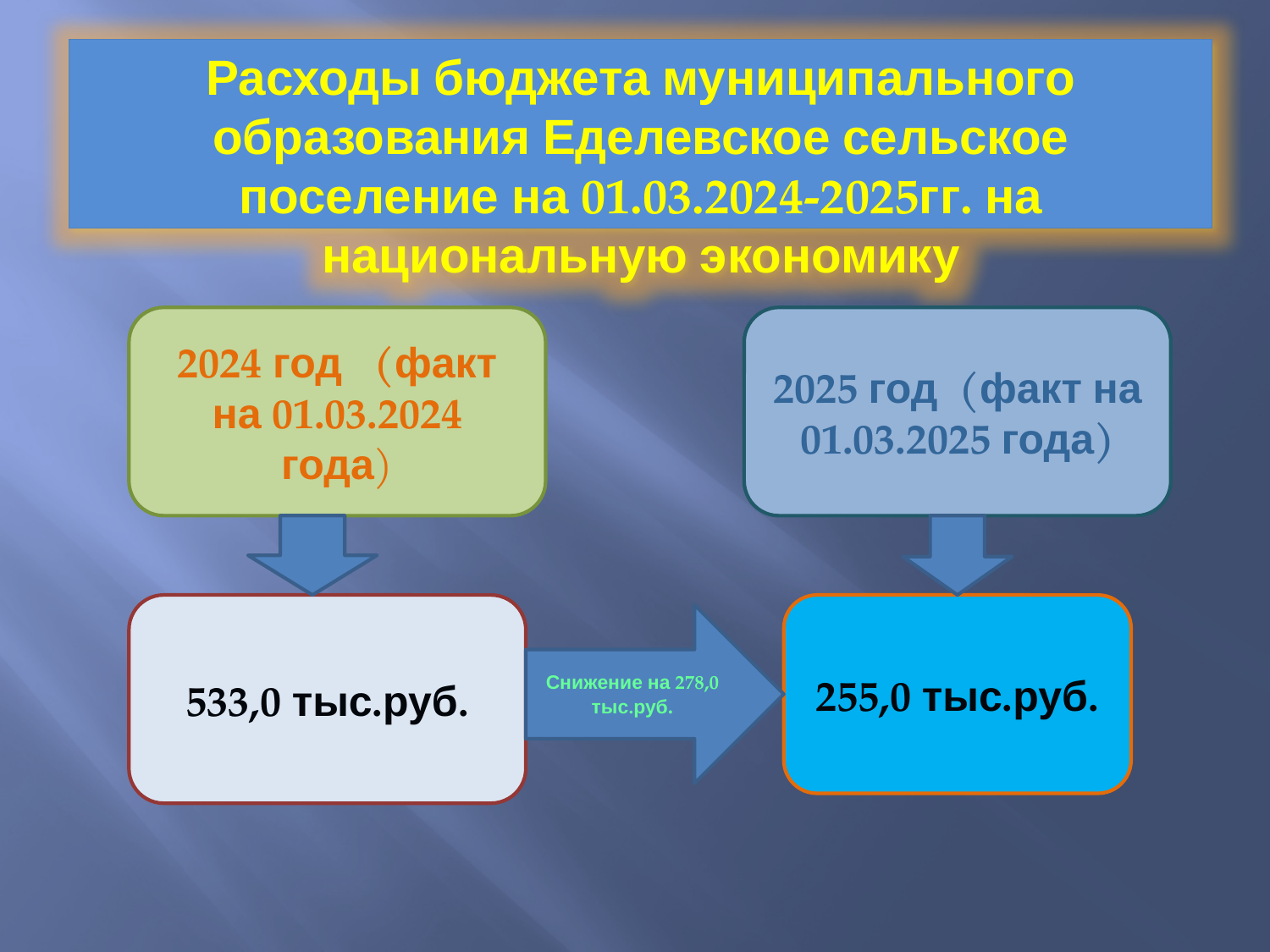

Расходы бюджета муниципального образования Еделевское сельское поселение на 01.03.2024-2025гг. на национальную экономику
2024 год   (факт на 01.03.2024 года)
2025 год  (факт на 01.03.2025 года)

533,0 тыс.руб.
255,0 тыс.руб.
Снижение на 278,0 тыс.руб.